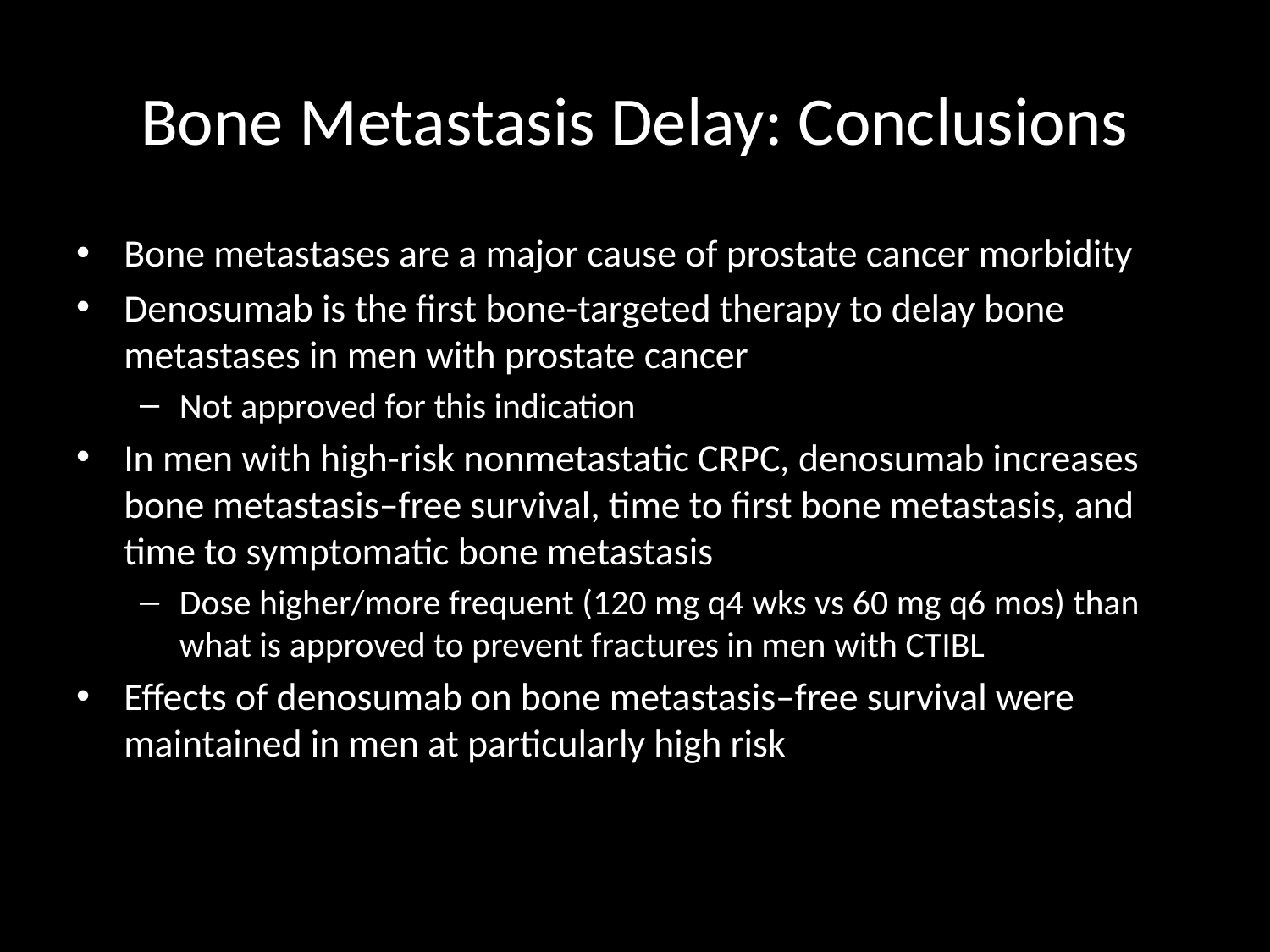

# Bone Metastasis Delay: Conclusions
Bone metastases are a major cause of prostate cancer morbidity
Denosumab is the first bone-targeted therapy to delay bone metastases in men with prostate cancer
Not approved for this indication
In men with high-risk nonmetastatic CRPC, denosumab increases bone metastasis–free survival, time to first bone metastasis, and time to symptomatic bone metastasis
Dose higher/more frequent (120 mg q4 wks vs 60 mg q6 mos) than what is approved to prevent fractures in men with CTIBL
Effects of denosumab on bone metastasis–free survival were maintained in men at particularly high risk